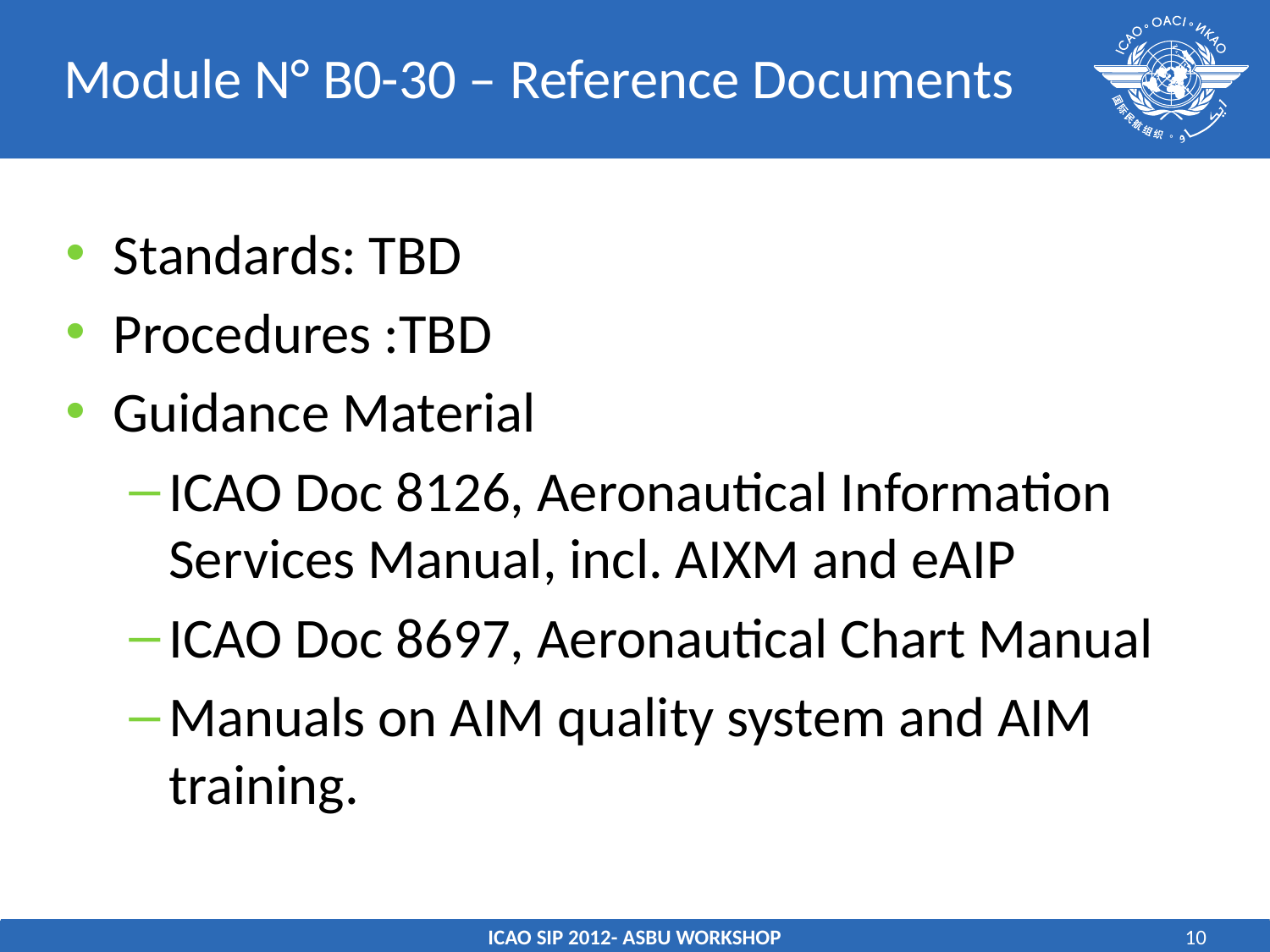

# Module N° B0-30 – Reference Documents
Standards: TBD
Procedures :TBD
Guidance Material
ICAO Doc 8126, Aeronautical Information Services Manual, incl. AIXM and eAIP
ICAO Doc 8697, Aeronautical Chart Manual
Manuals on AIM quality system and AIM training.

ICAO SIP 2012- ASBU WORKSHOP
10